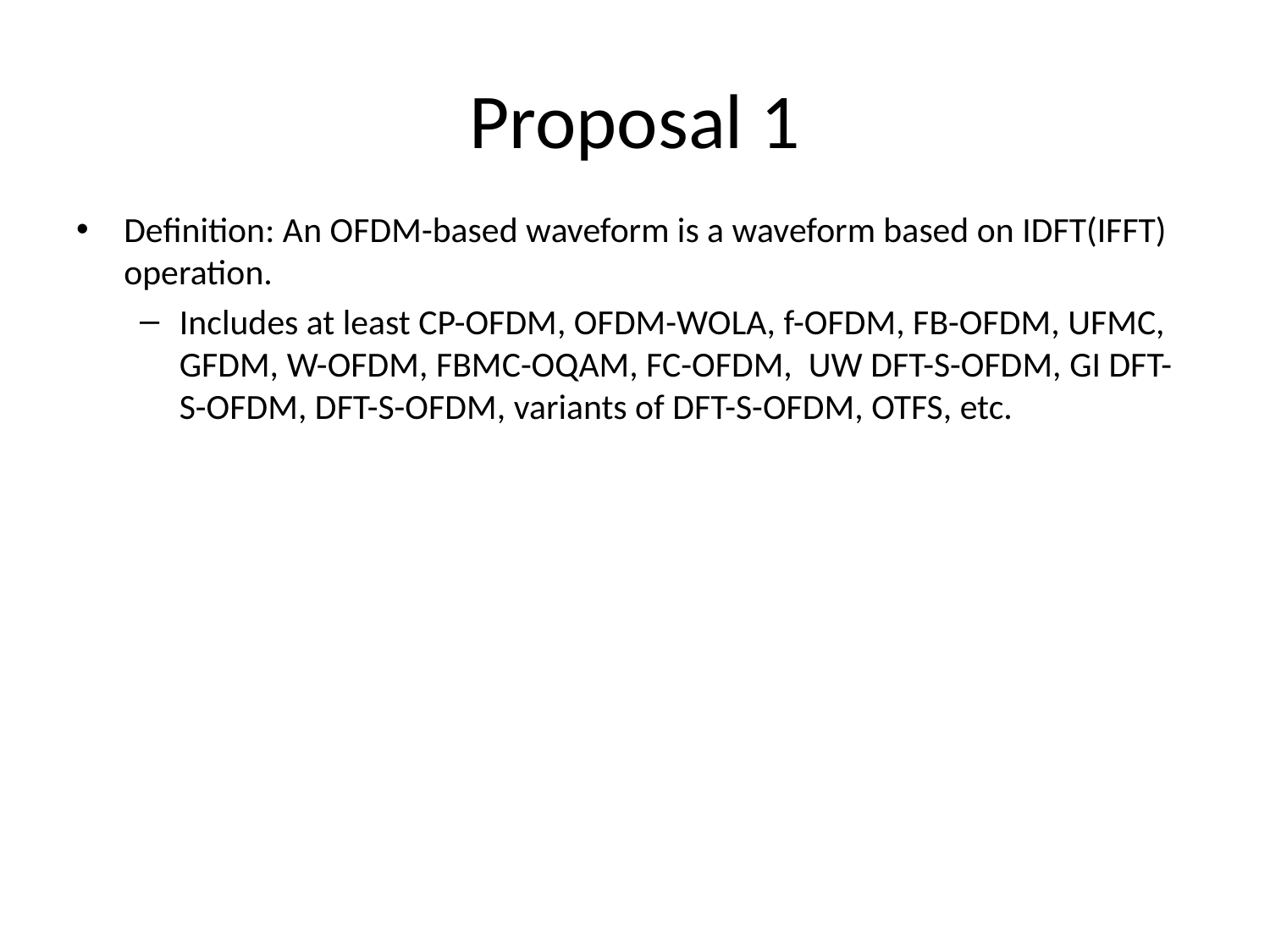

# Proposal 1
Definition: An OFDM-based waveform is a waveform based on IDFT(IFFT) operation.
Includes at least CP-OFDM, OFDM-WOLA, f-OFDM, FB-OFDM, UFMC, GFDM, W-OFDM, FBMC-OQAM, FC-OFDM,  UW DFT-S-OFDM, GI DFT-S-OFDM, DFT-S-OFDM, variants of DFT-S-OFDM, OTFS, etc.